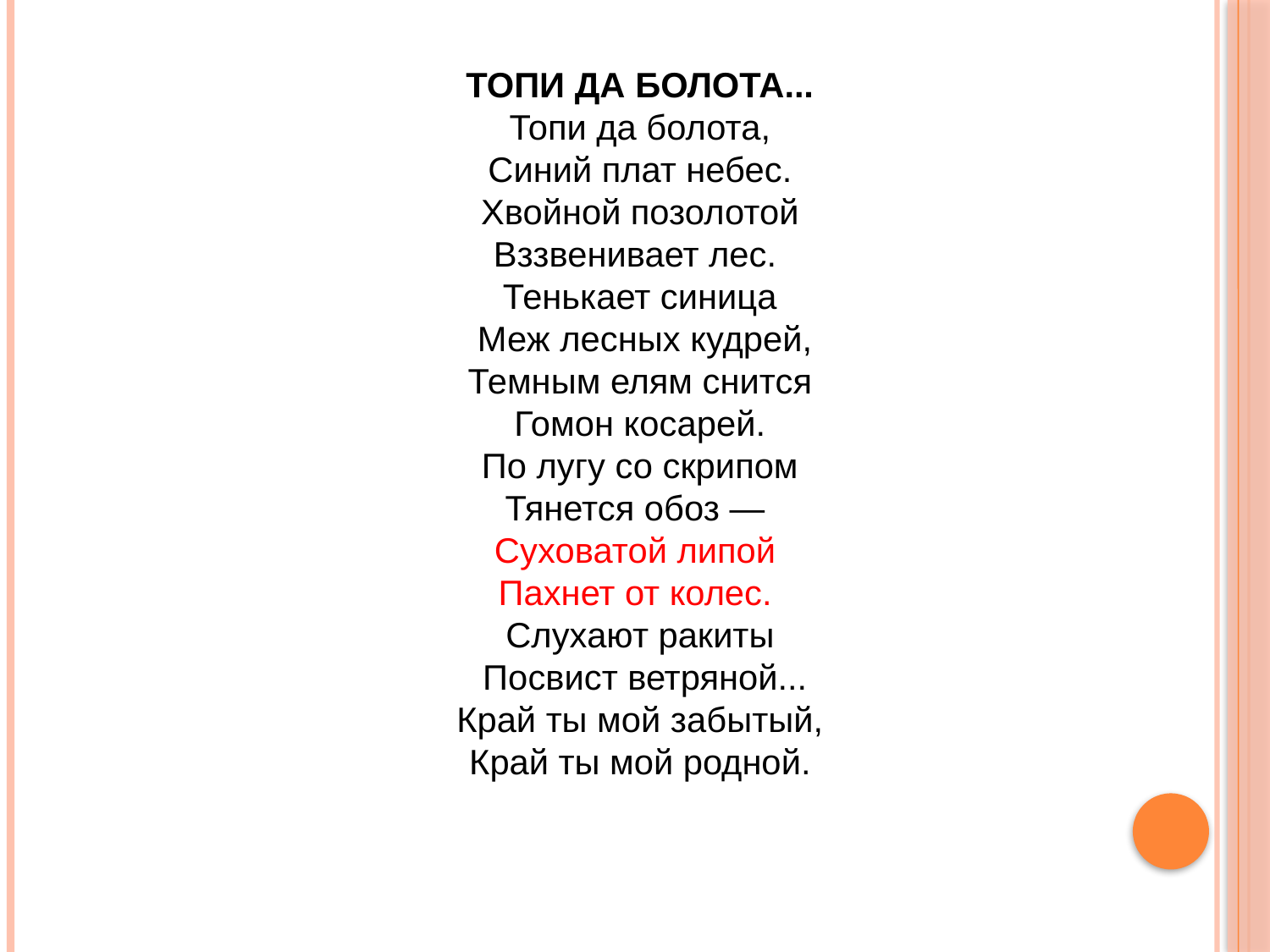

ТОПИ ДА БОЛОТА...
Топи да болота,
Синий плат небес.
 Хвойной позолотой
Вззвенивает лес.
Тенькает синица
 Меж лесных кудрей,
 Темным елям снится
Гомон косарей.
 По лугу со скрипом
Тянется обоз —
Суховатой липой
Пахнет от колес.
Слухают ракиты
 Посвист ветряной...
 Край ты мой забытый,
Край ты мой родной.